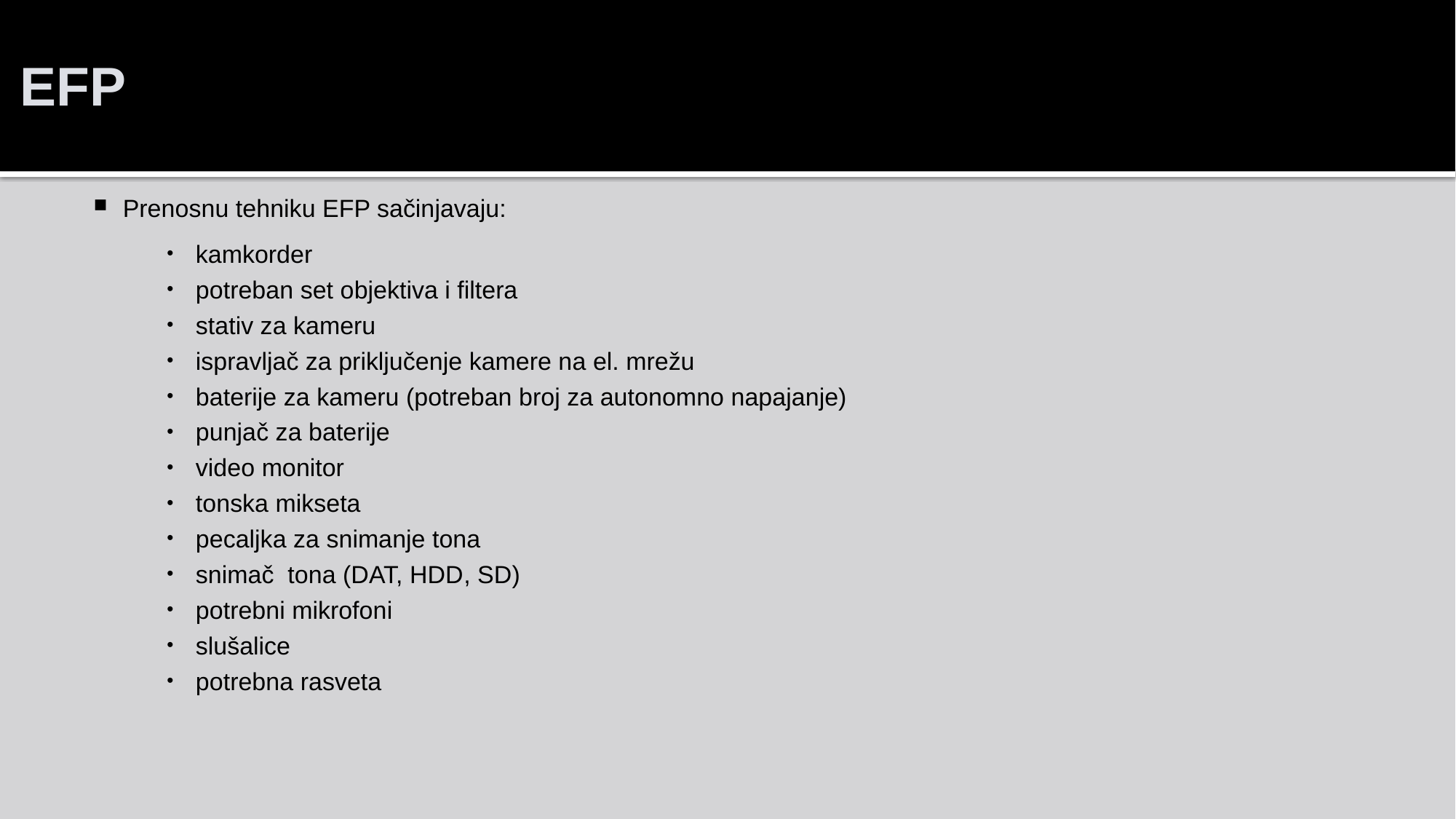

# EFP
Prenosnu tehniku EFP sačinjavaju:

kamkorder
potreban set objektiva i filtera
stativ za kameru
ispravljač za priključenje kamere na el. mrežu
baterije za kameru (potreban broj za autonomno napajanje)
punjač za baterije
video monitor
tonska mikseta
pecaljka za snimanje tona
snimač  tona (DAT, HDD, SD)
potrebni mikrofoni
slušalice
potrebna rasveta